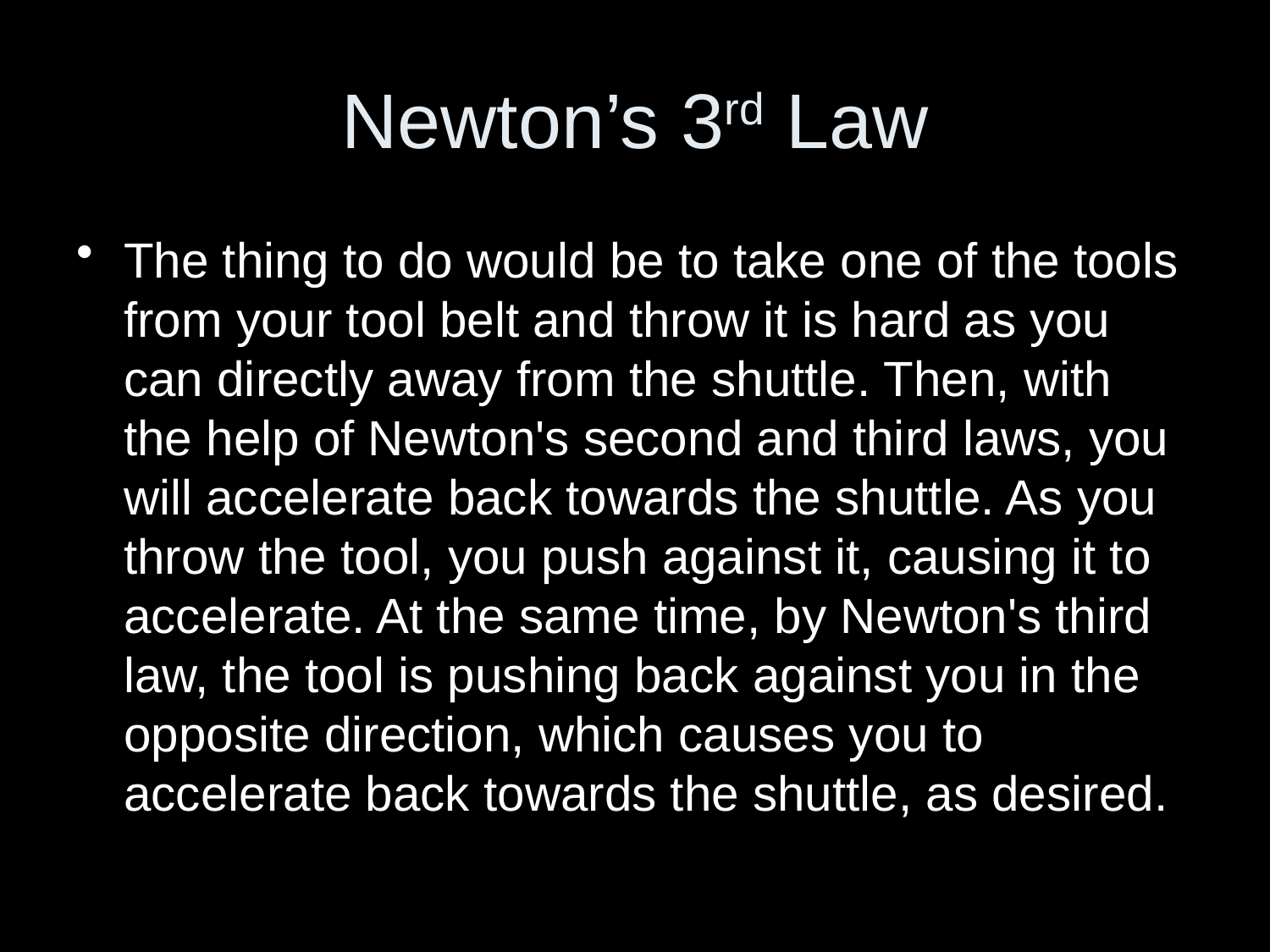

# Newton’s 3rd Law
The thing to do would be to take one of the tools from your tool belt and throw it is hard as you can directly away from the shuttle. Then, with the help of Newton's second and third laws, you will accelerate back towards the shuttle. As you throw the tool, you push against it, causing it to accelerate. At the same time, by Newton's third law, the tool is pushing back against you in the opposite direction, which causes you to accelerate back towards the shuttle, as desired.